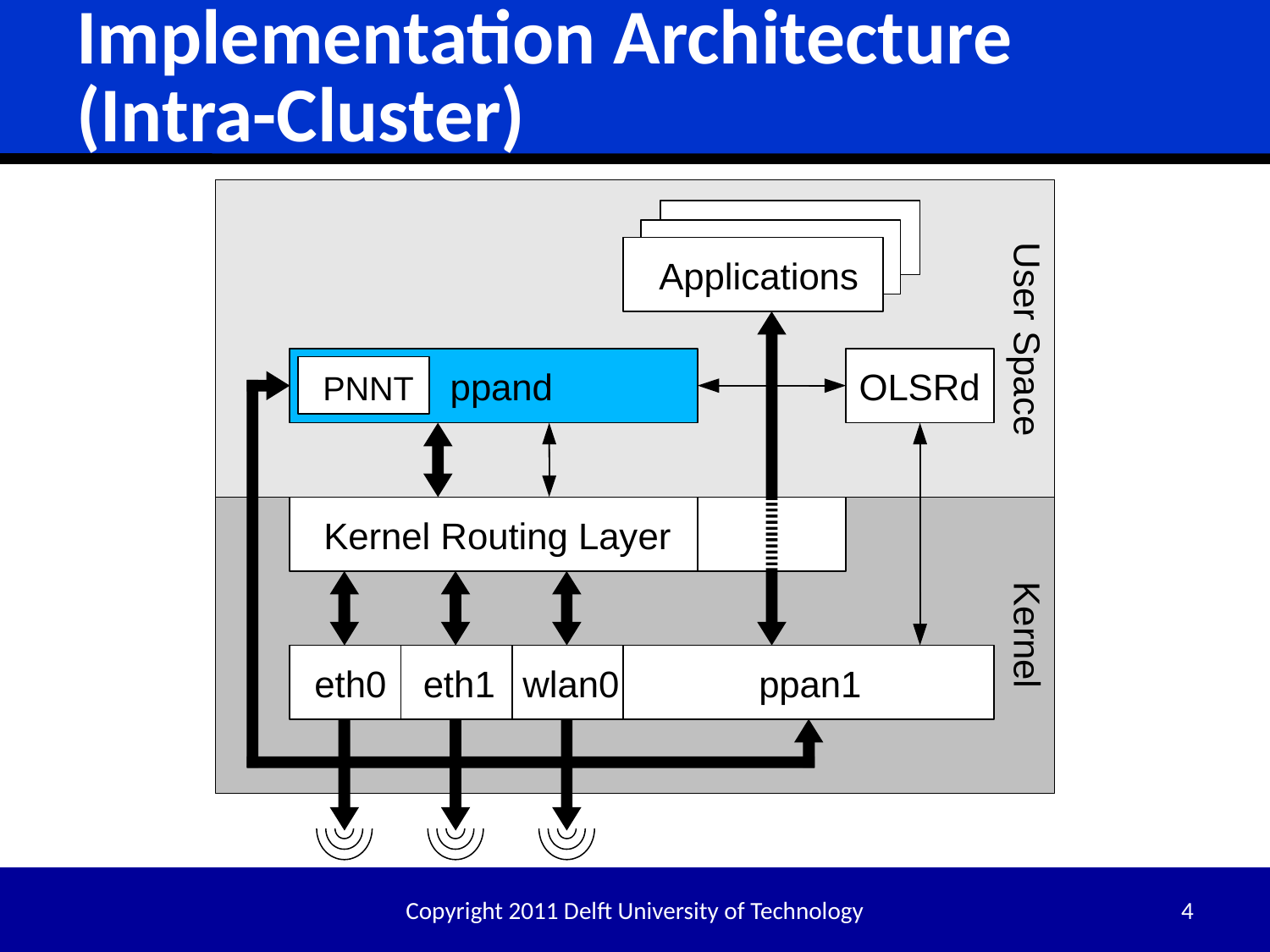

# Implementation Architecture (Intra-Cluster)

Applications

Applications

User Space
Applications

ppand
OLSRd
PNNT

Kernel Routing Layer

Kernel

eth0
eth1
wlan0
ppan1

Copyright 2011 Delft University of Technology
4